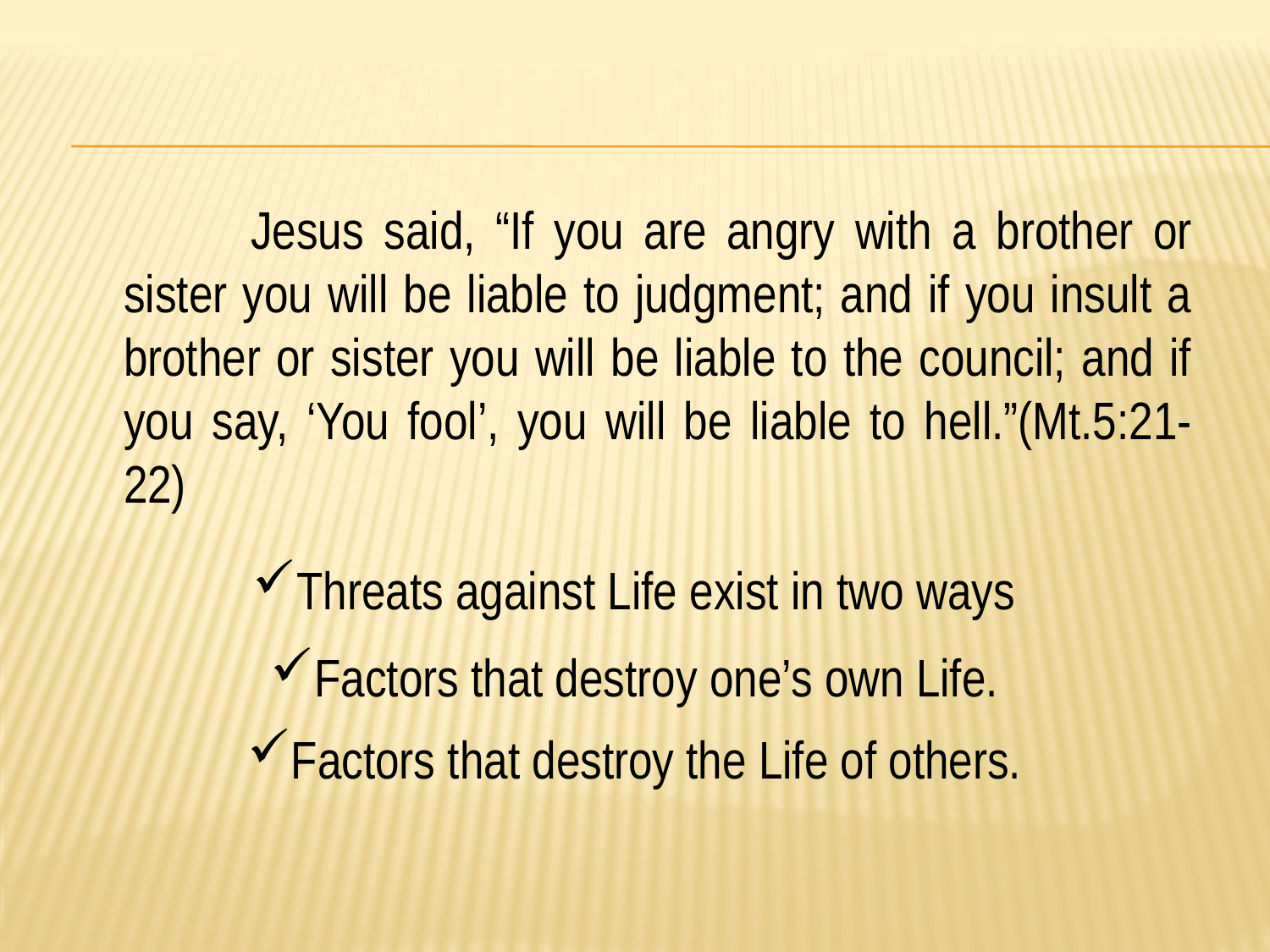

Jesus said, “If you are angry with a brother or sister you will be liable to judgment; and if you insult a brother or sister you will be liable to the council; and if you say, ‘You fool’, you will be liable to hell.”(Mt.5:21-22)
Threats against Life exist in two ways
Factors that destroy one’s own Life.
Factors that destroy the Life of others.